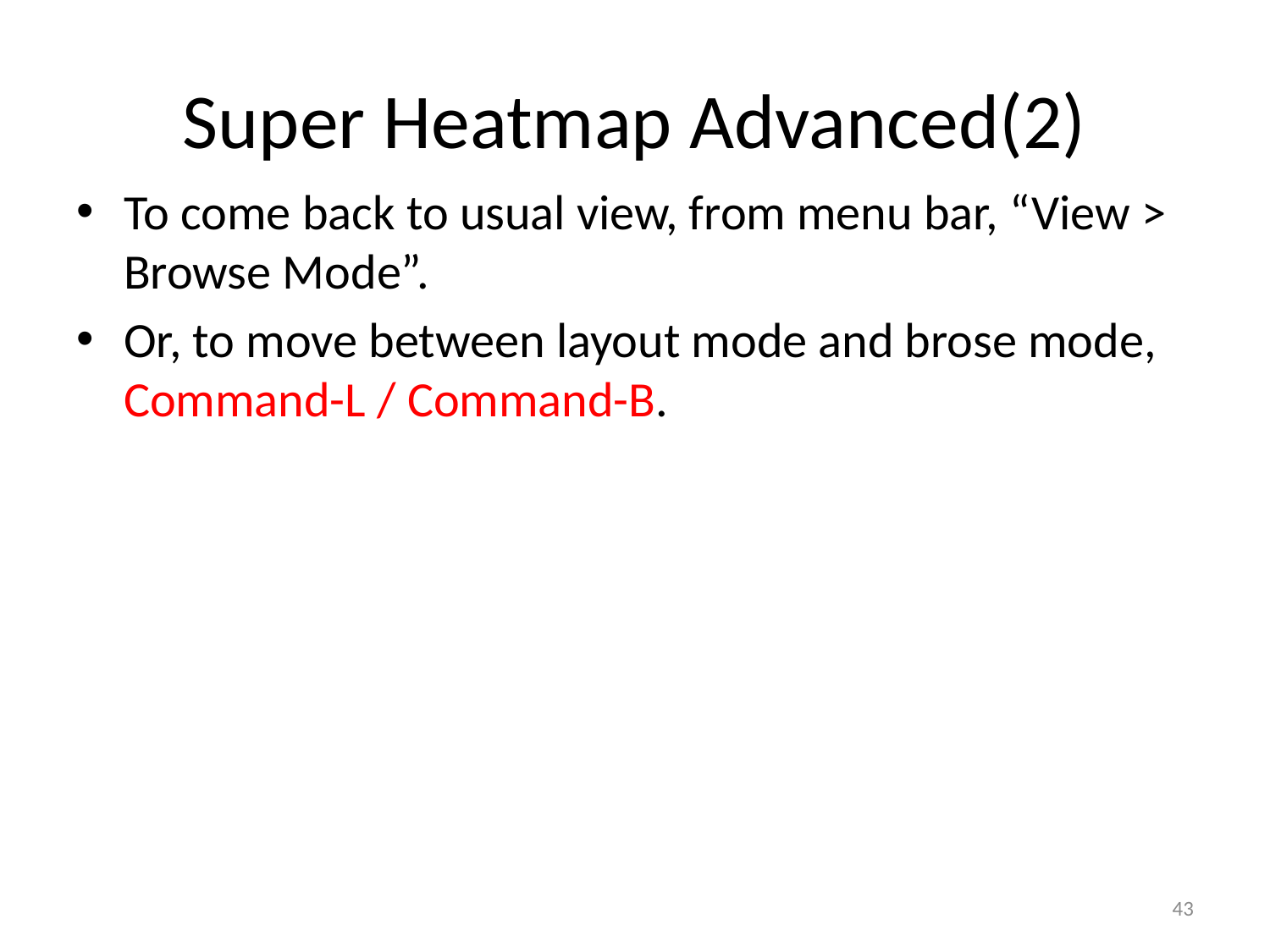

# Super Heatmap Advanced(2)
To come back to usual view, from menu bar, “View > Browse Mode”.
Or, to move between layout mode and brose mode, Command-L / Command-B.
43